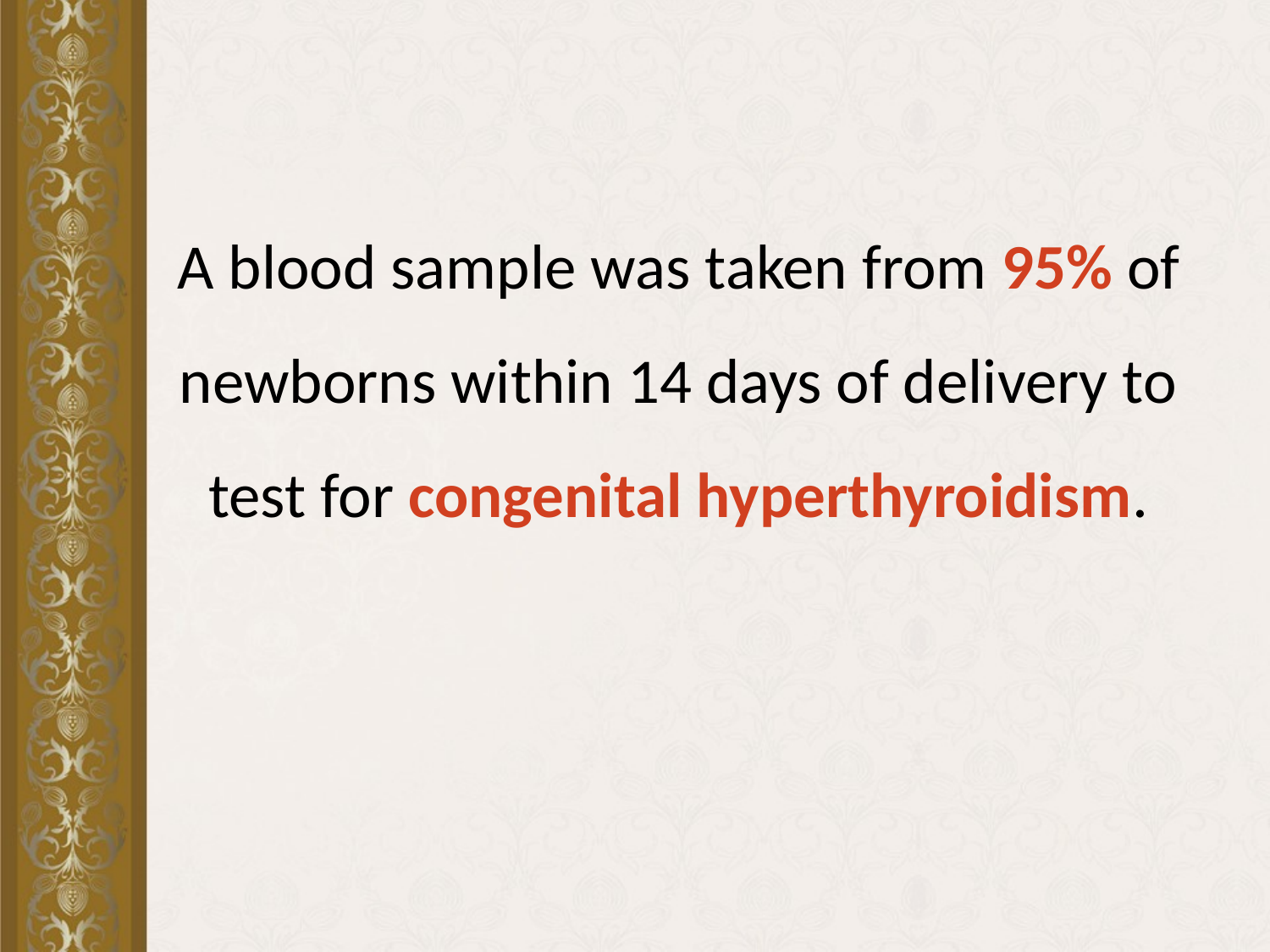

A blood sample was taken from 95% of newborns within 14 days of delivery to test for congenital hyperthyroidism.